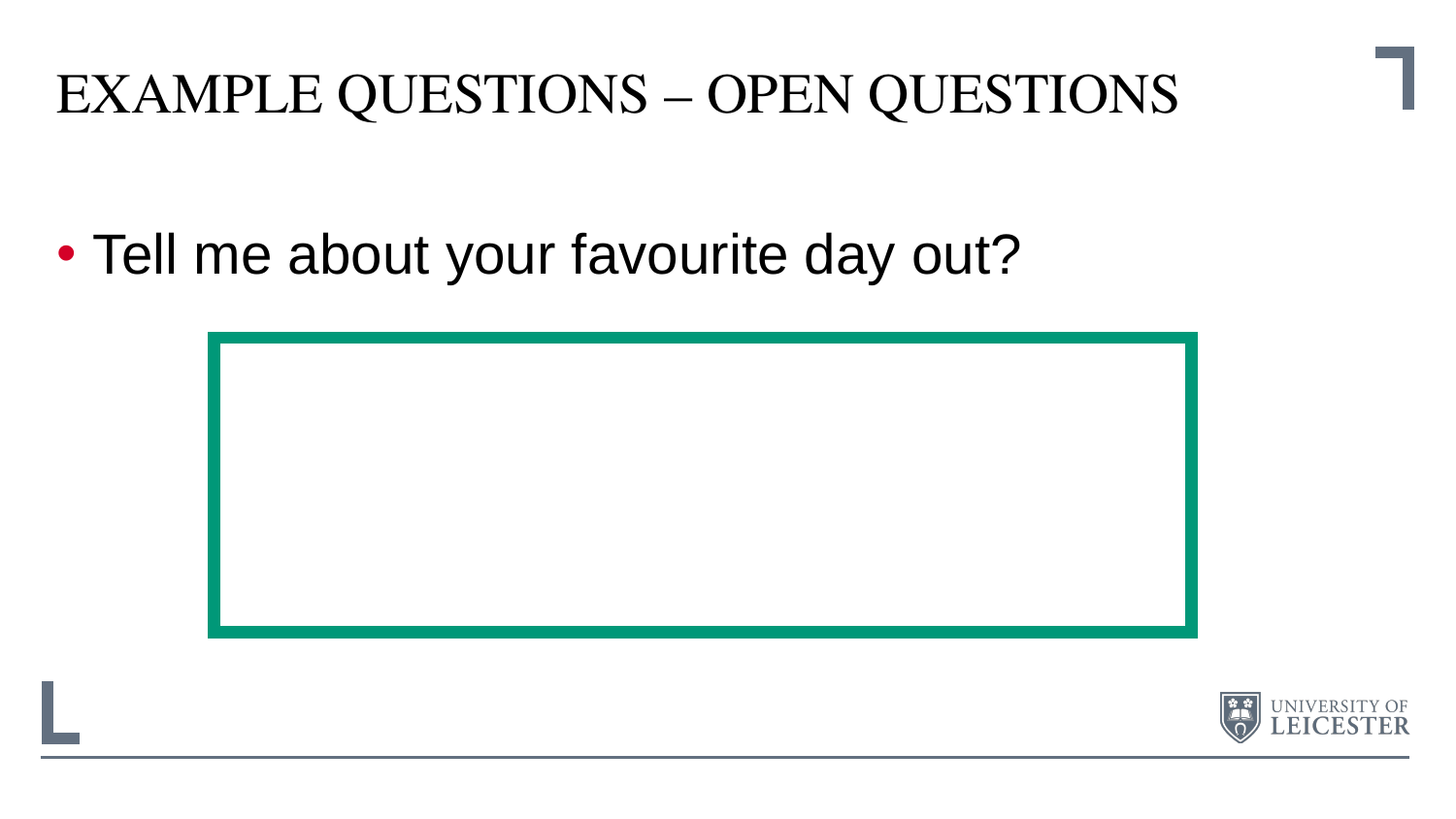

# Example questions – open questions
Tell me about your favourite day out?